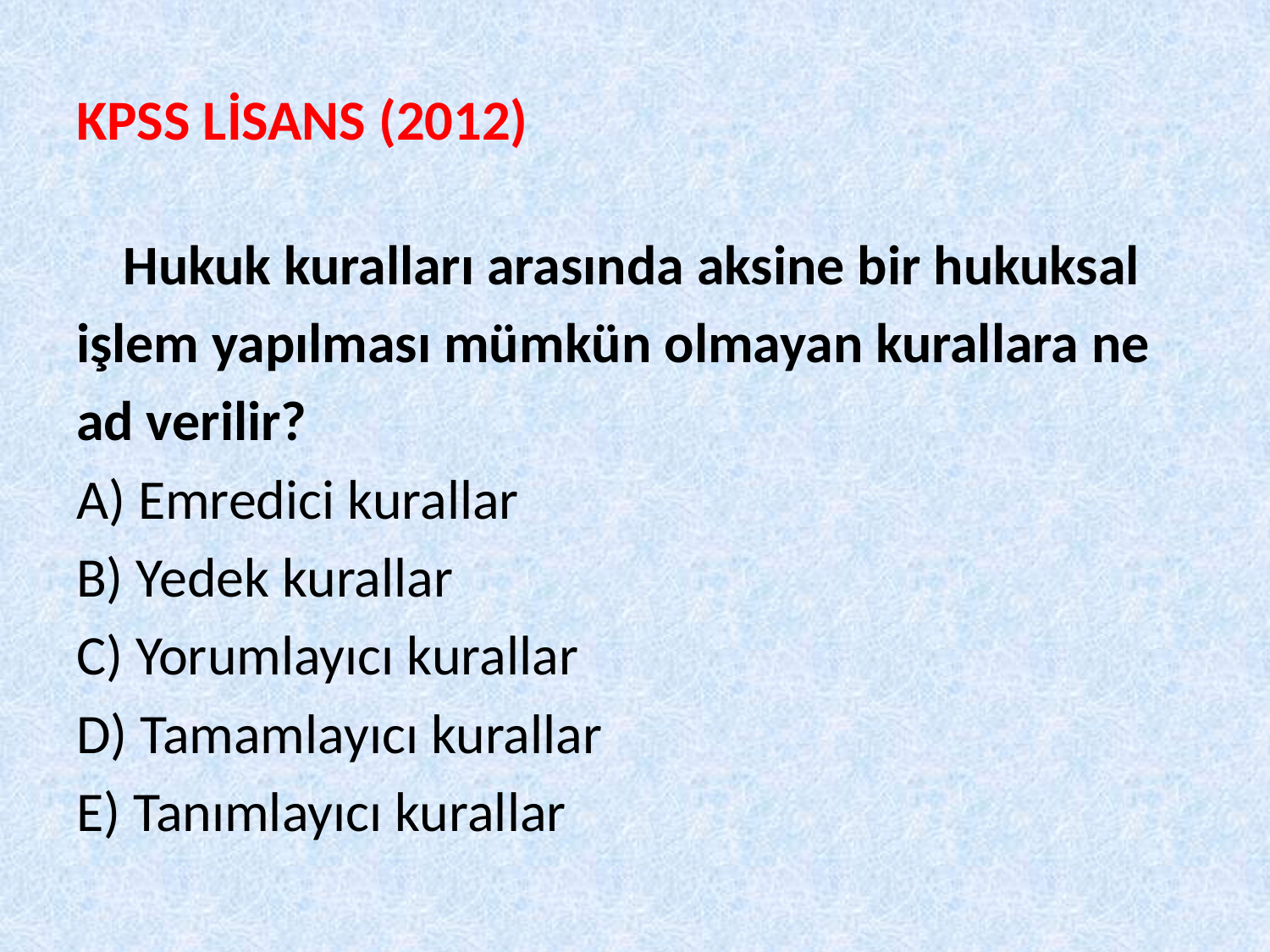

# KPSS LİSANS (2012)
	Hukuk kuralları arasında aksine bir hukuksal
işlem yapılması mümkün olmayan kurallara ne
ad verilir?
A) Emredici kurallar
B) Yedek kurallar
C) Yorumlayıcı kurallar
D) Tamamlayıcı kurallar
E) Tanımlayıcı kurallar